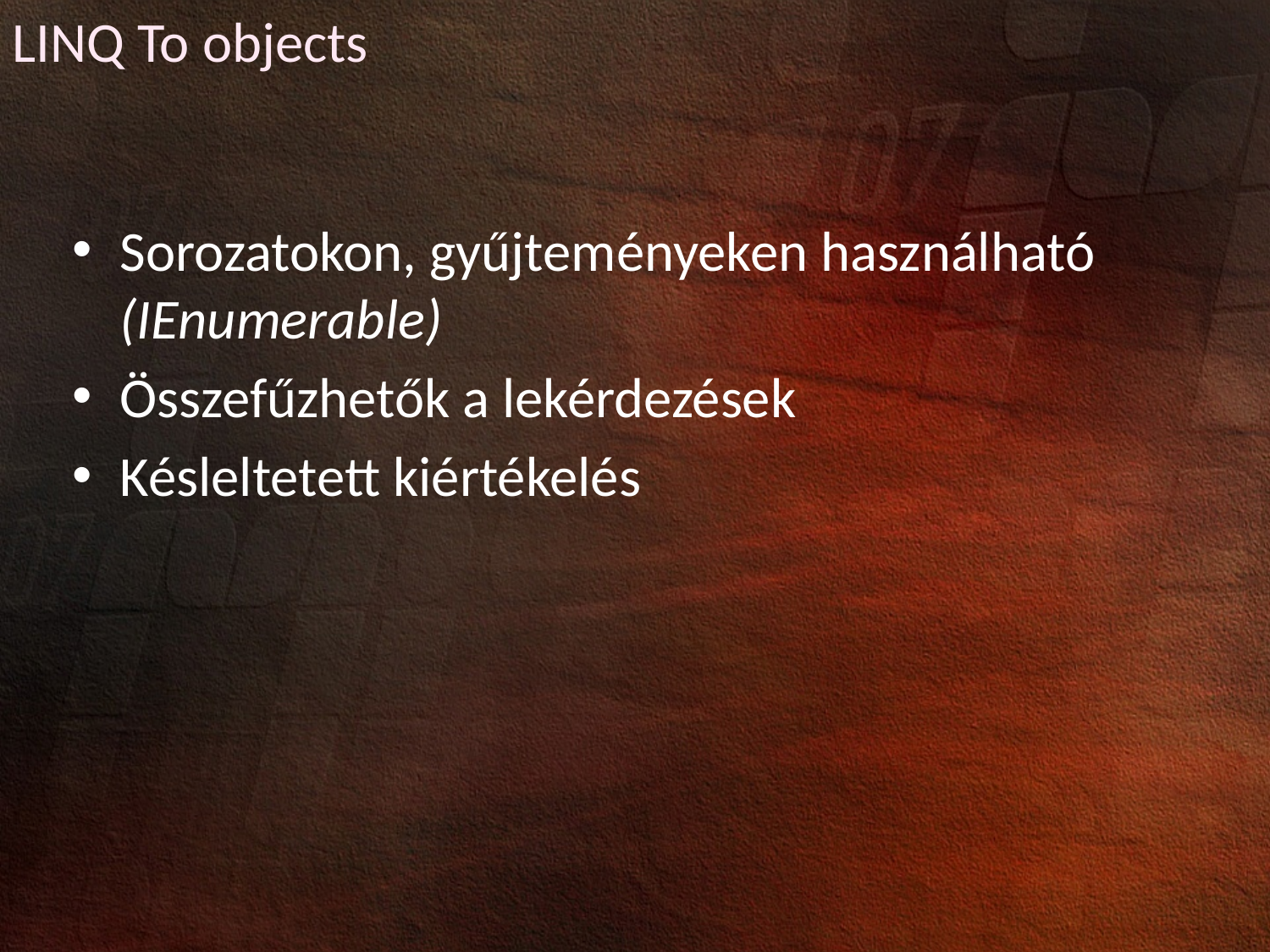

LINQ To objects
Sorozatokon, gyűjteményeken használható (IEnumerable)
Összefűzhetők a lekérdezések
Késleltetett kiértékelés